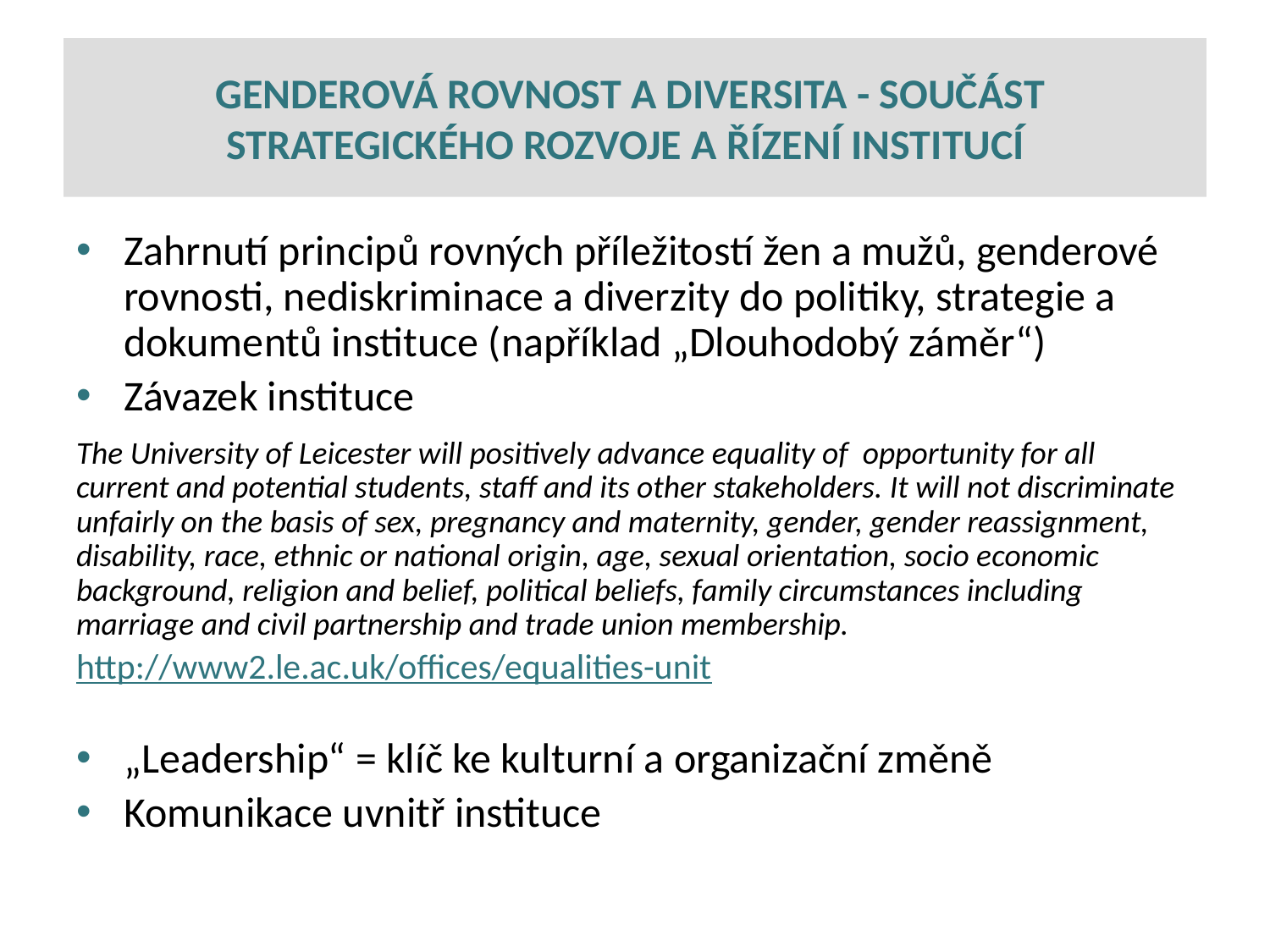

# GENDEROVÁ ROVNOST A DIVERSITA - SOUČÁST STRATEGICKÉHO ROZVOJE A ŘÍZENÍ INSTITUCÍ
Zahrnutí principů rovných příležitostí žen a mužů, genderové rovnosti, nediskriminace a diverzity do politiky, strategie a dokumentů instituce (například „Dlouhodobý záměr“)
Závazek instituce
The University of Leicester will positively advance equality of  opportunity for all current and potential students, staff and its other stakeholders. It will not discriminate unfairly on the basis of sex, pregnancy and maternity, gender, gender reassignment, disability, race, ethnic or national origin, age, sexual orientation, socio economic background, religion and belief, political beliefs, family circumstances including marriage and civil partnership and trade union membership.
http://www2.le.ac.uk/offices/equalities-unit

„Leadership“ = klíč ke kulturní a organizační změně
Komunikace uvnitř instituce